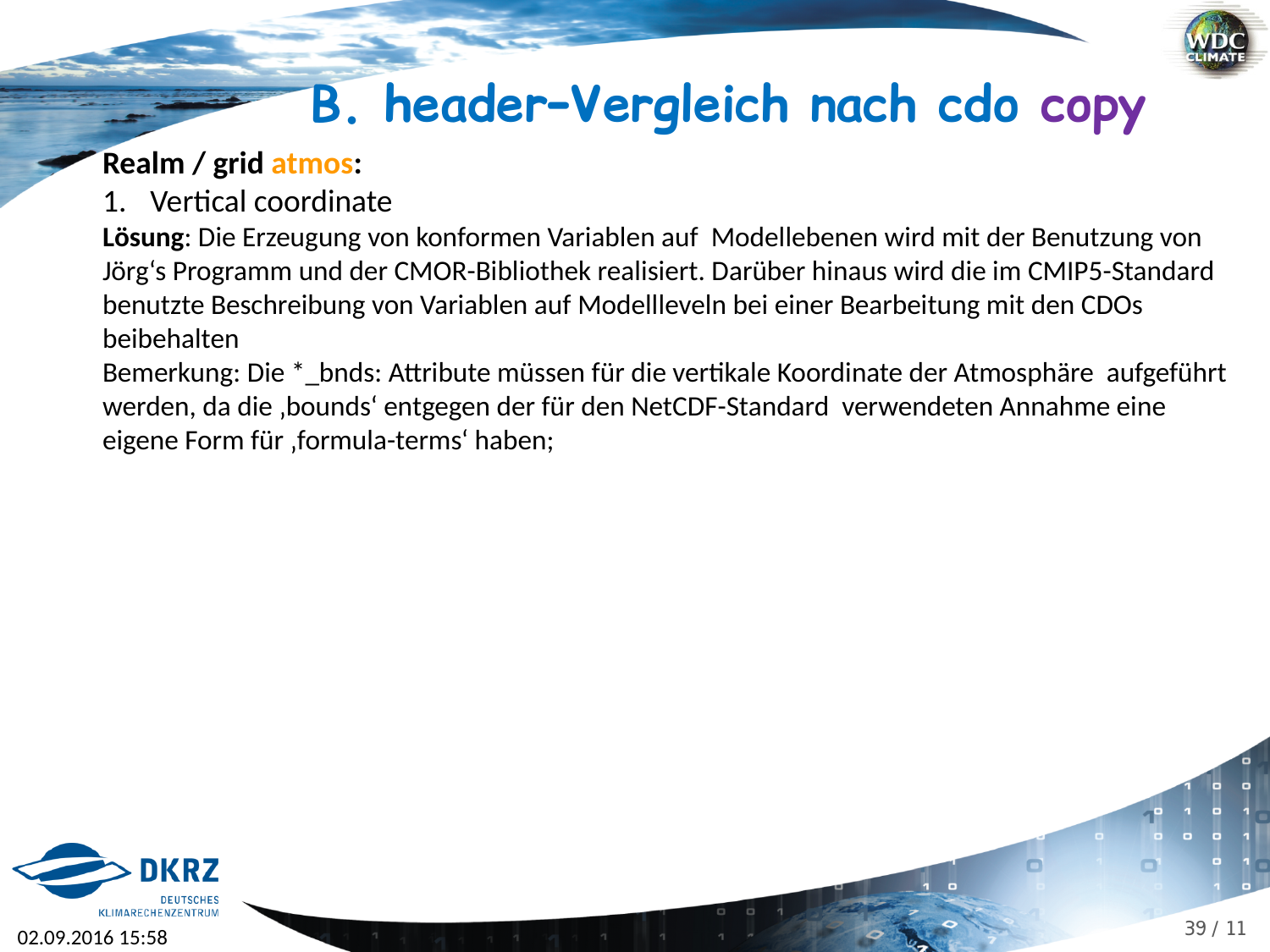

B. header–Vergleich nach cdo copy
Realm / grid atmos:
Vertical coordinate
Lösung: Die Erzeugung von konformen Variablen auf  Modellebenen wird mit der Benutzung von Jörg‘s Programm und der CMOR-Bibliothek realisiert. Darüber hinaus wird die im CMIP5-Standard benutzte Beschreibung von Variablen auf Modellleveln bei einer Bearbeitung mit den CDOs beibehalten
Bemerkung: Die *_bnds: Attribute müssen für die vertikale Koordinate der Atmosphäre  aufgeführt werden, da die ‚bounds‘ entgegen der für den NetCDF-Standard  verwendeten Annahme eine eigene Form für ‚formula-terms‘ haben;